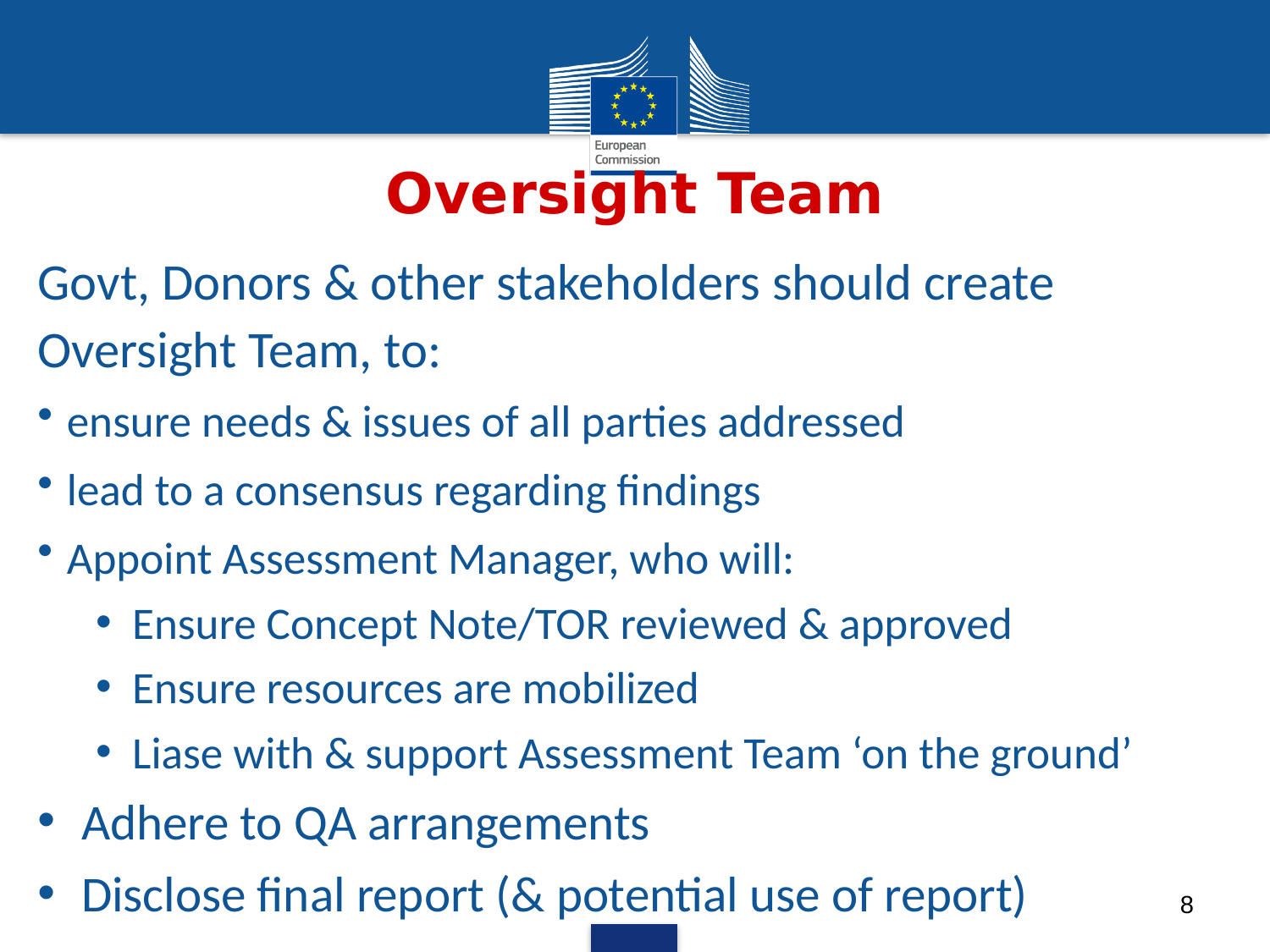

# Oversight Team
Govt, Donors & other stakeholders should create Oversight Team, to:
ensure needs & issues of all parties addressed
lead to a consensus regarding findings
Appoint Assessment Manager, who will:
Ensure Concept Note/TOR reviewed & approved
Ensure resources are mobilized
Liase with & support Assessment Team ‘on the ground’
Adhere to QA arrangements
Disclose final report (& potential use of report)

8